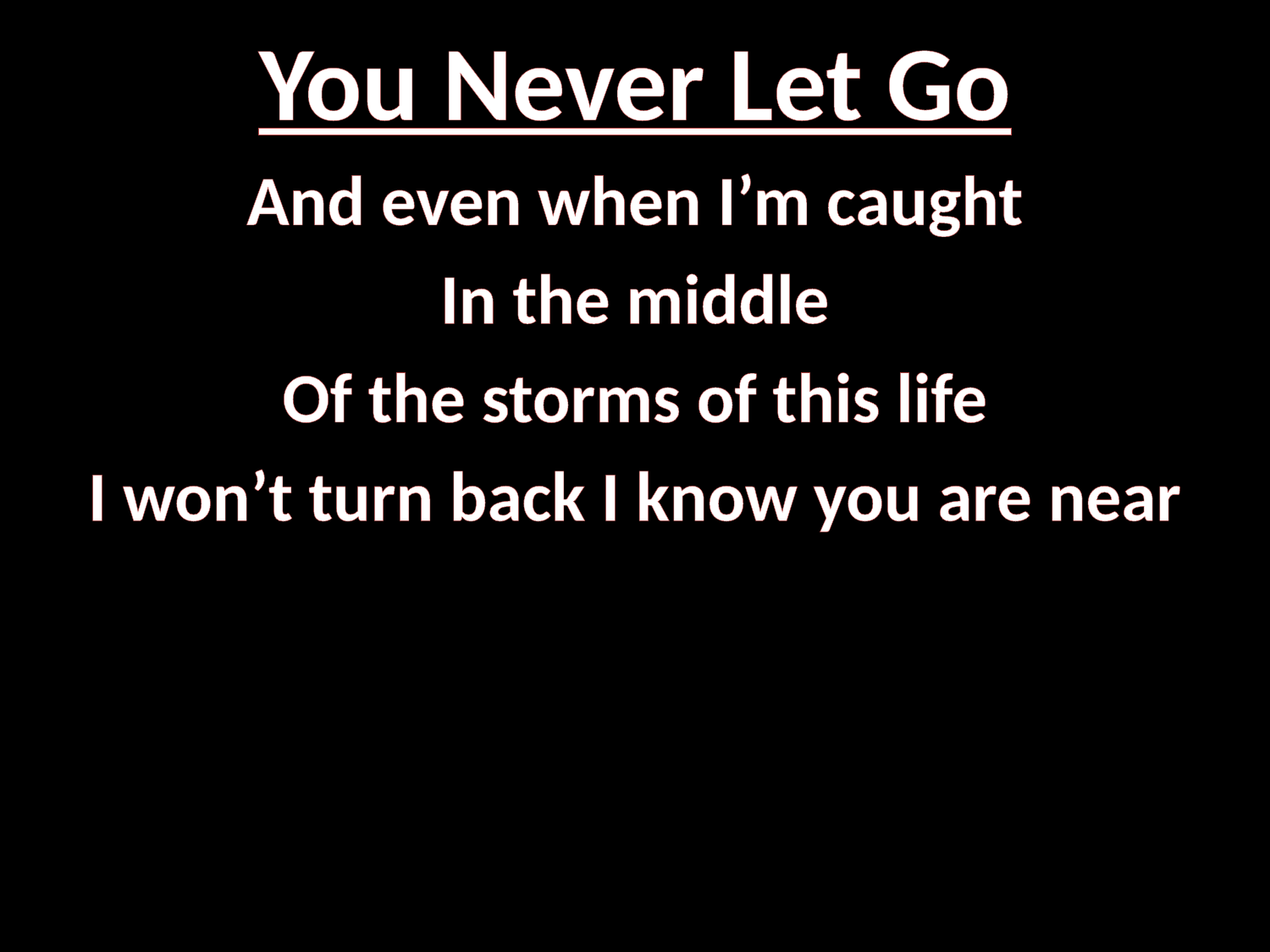

# You Never Let Go
And even when I’m caught
In the middle
Of the storms of this life
I won’t turn back I know you are near